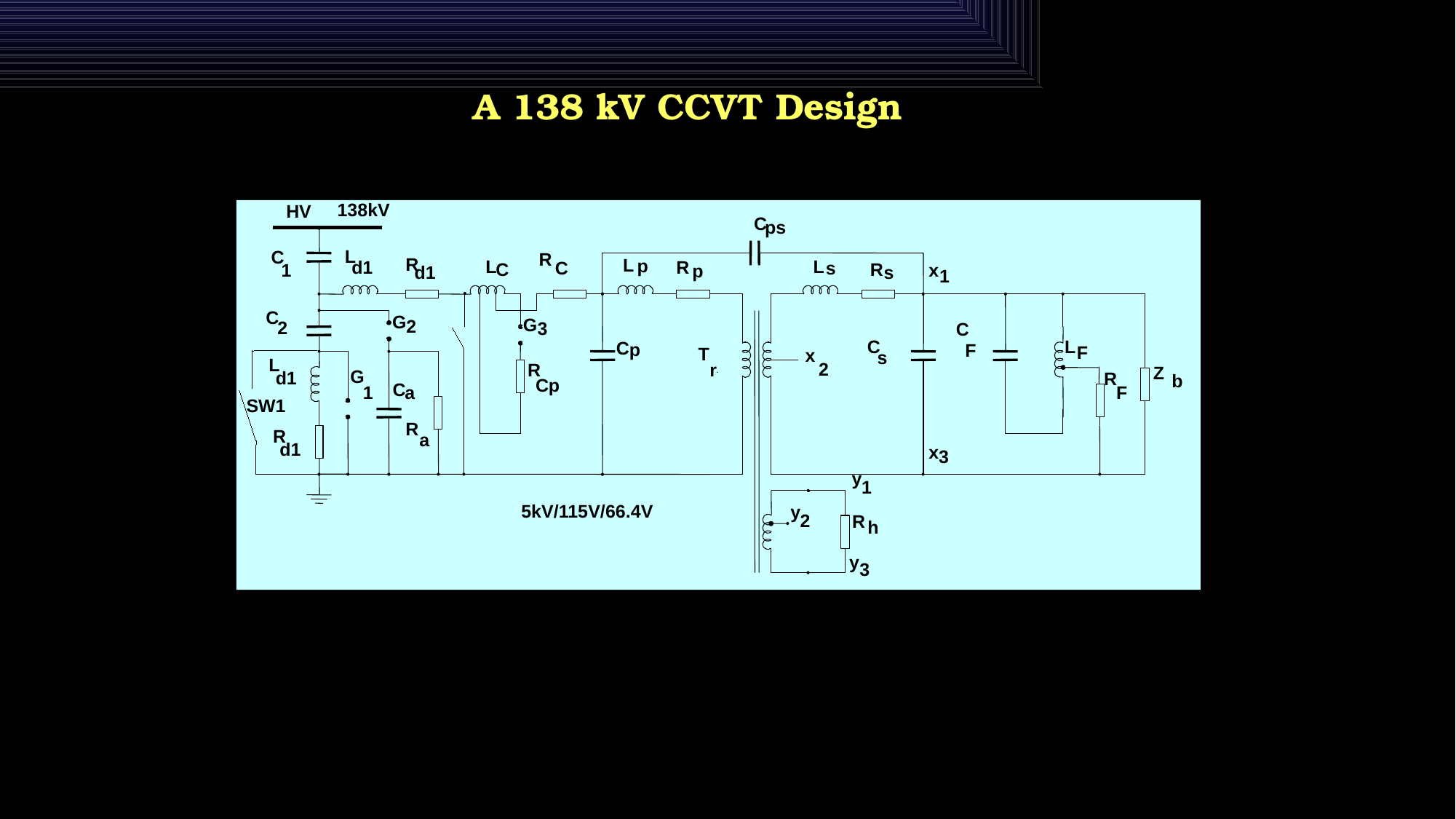

A 138 kV CCVT Design
138kV
HV

C
ps

L
C
1
R

R

L
p
L
L
R
d1
C
s
C
R
x
p
d1
s

1

C

G

G
2
2
3
C

C
L
C

p

F

F

T

x

s

L

2
r

R

Z

G

d1

R

b

Cp

C

1
a
F

SW1

R
R

a

d1
x

3

y

1

5kV/115V/66.4V
y

2
R

h

y
3